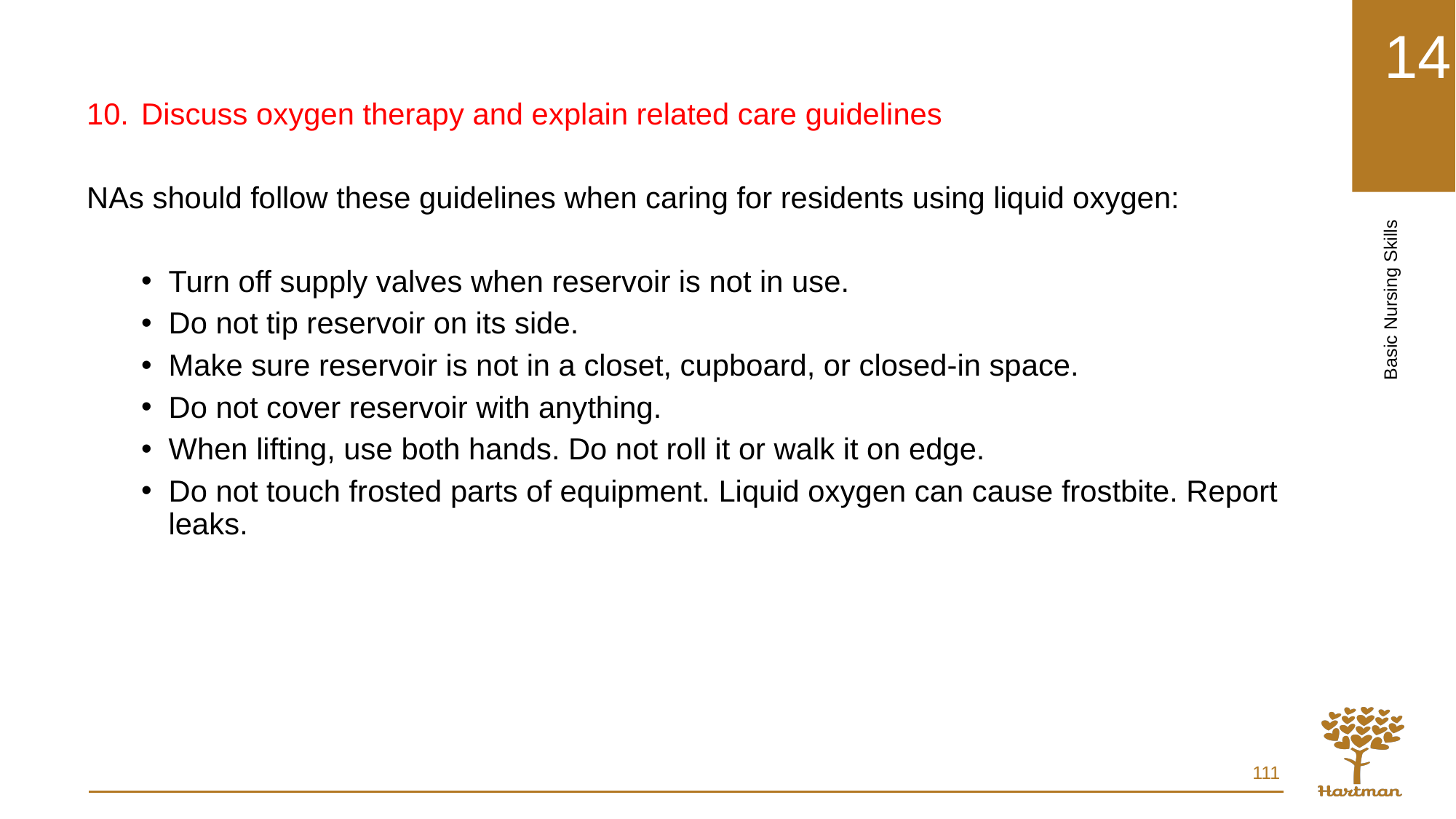

Discuss oxygen therapy and explain related care guidelines

NAs should follow these guidelines when caring for residents using liquid oxygen:

Turn off supply valves when reservoir is not in use.
Do not tip reservoir on its side.
Make sure reservoir is not in a closet, cupboard, or closed-in space.
Do not cover reservoir with anything.
When lifting, use both hands. Do not roll it or walk it on edge.
Do not touch frosted parts of equipment. Liquid oxygen can cause frostbite. Report leaks.

111